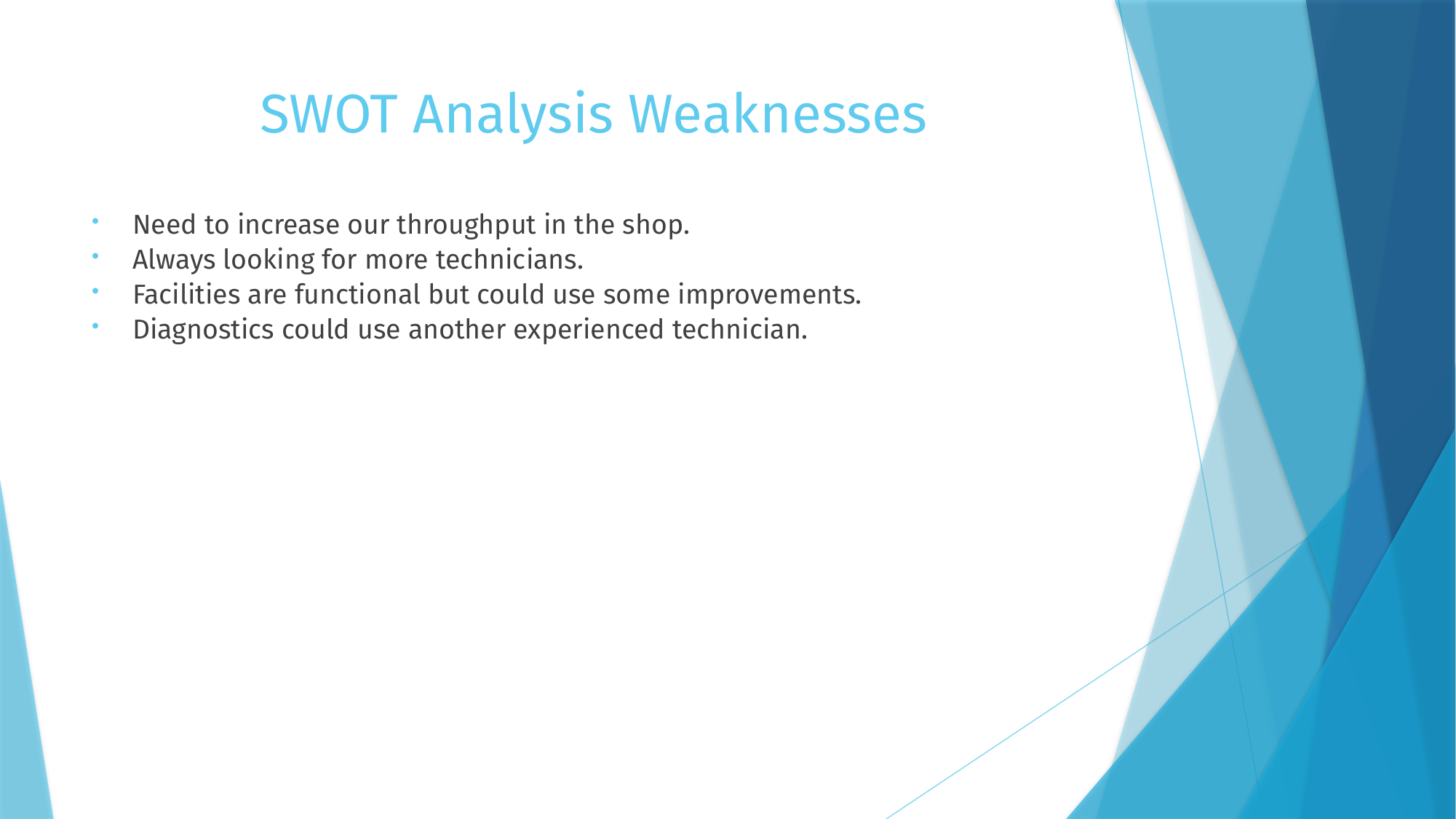

# SWOT Analysis Weaknesses

Need to increase our throughput in the shop.
Always looking for more technicians.
Facilities are functional but could use some improvements.
Diagnostics could use another experienced technician.